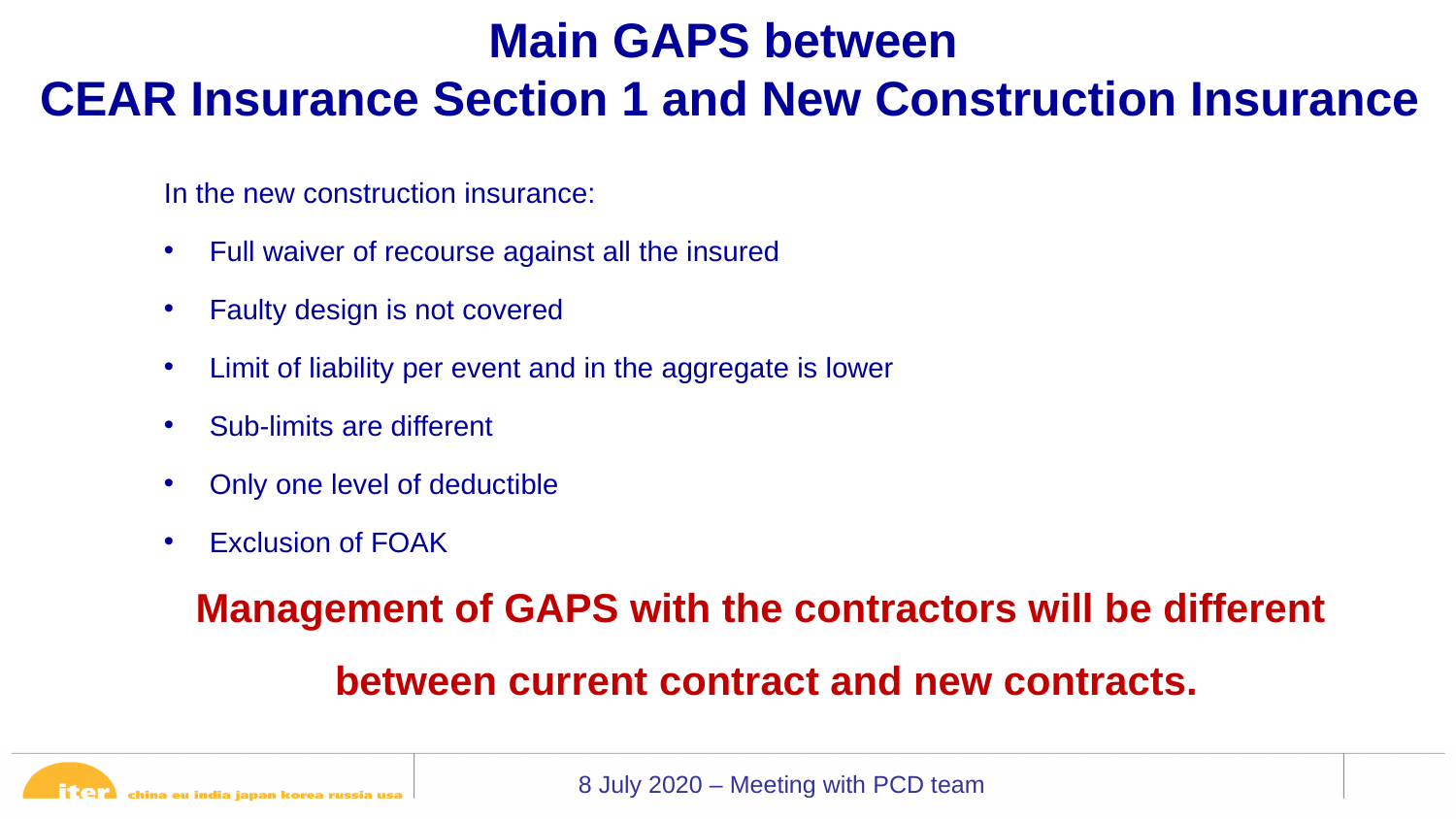

# Main GAPS between CEAR Insurance Section 1 and New Construction Insurance

In the new construction insurance:
Full waiver of recourse against all the insured
Faulty design is not covered
Limit of liability per event and in the aggregate is lower
Sub-limits are different
Only one level of deductible
Exclusion of FOAK
Management of GAPS with the contractors will be different
between current contract and new contracts.